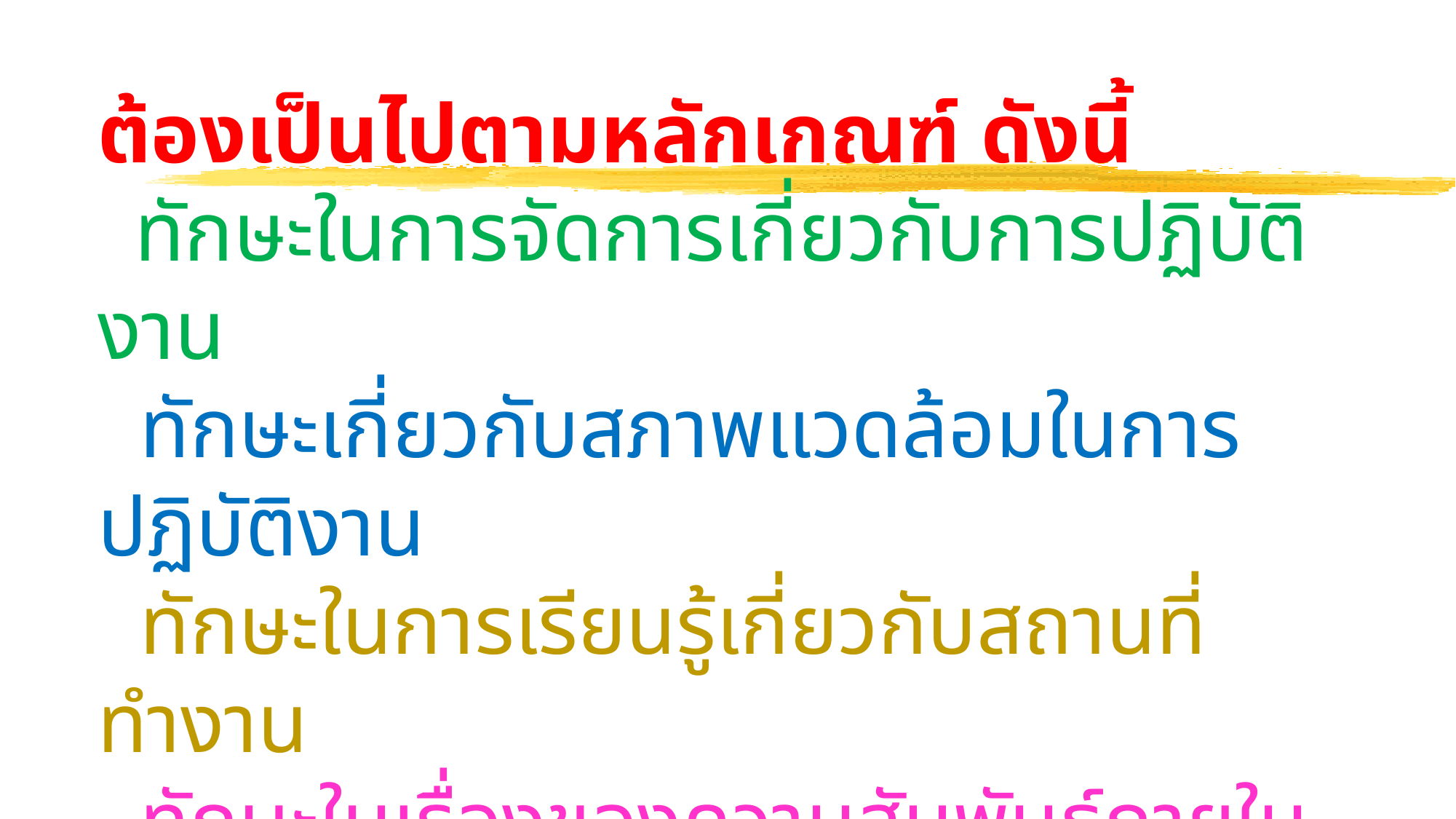

ต้องเป็นไปตามหลักเกณฑ์ ดังนี้
  ทักษะในการจัดการเกี่ยวกับการปฏิบัติงาน
  ทักษะเกี่ยวกับสภาพแวดล้อมในการปฏิบัติงาน
  ทักษะในการเรียนรู้เกี่ยวกับสถานที่ทำงาน
  ทักษะในเรื่องของความสัมพันธ์ภายในหน่วยงาน